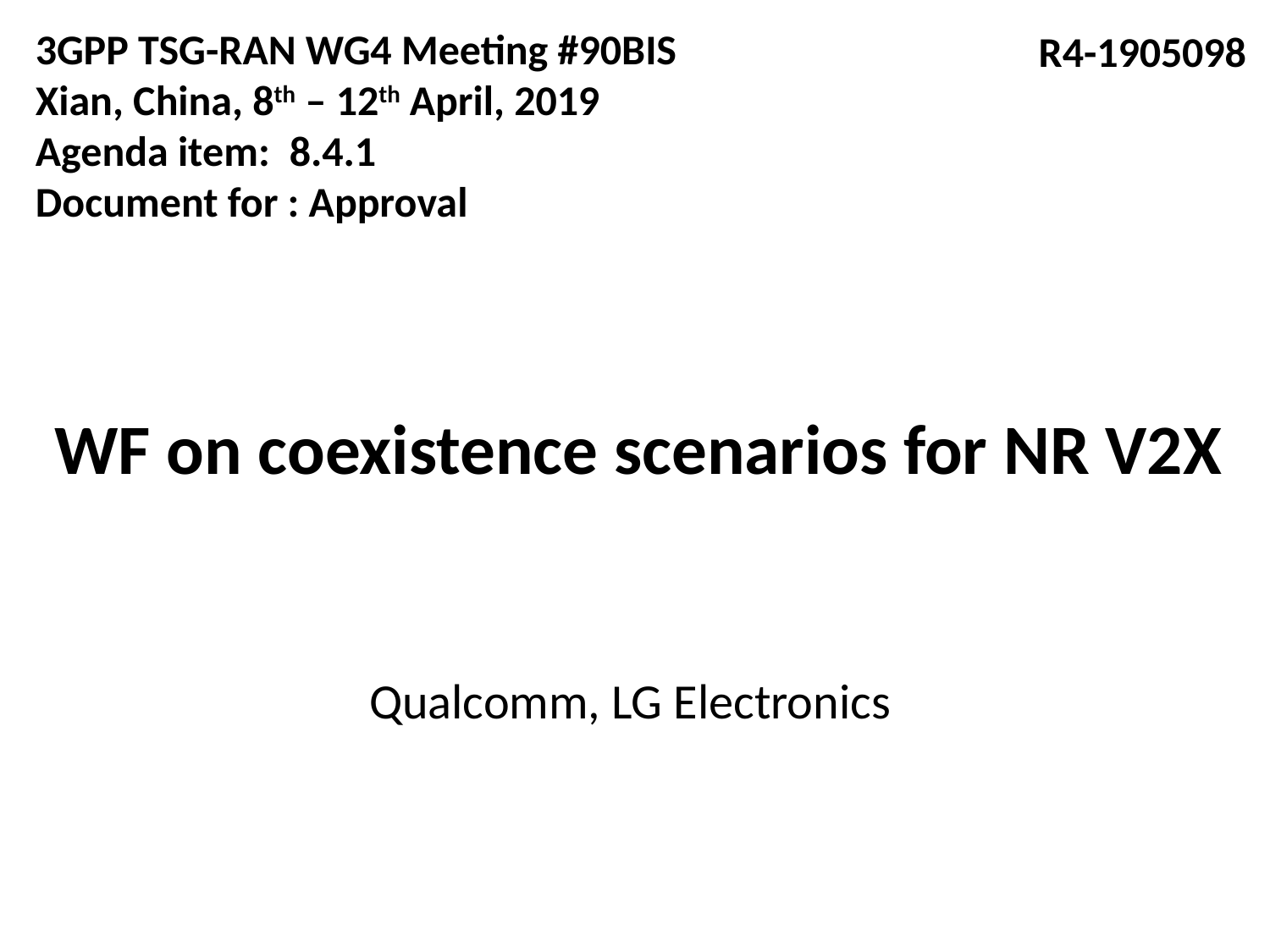

3GPP TSG-RAN WG4 Meeting #90BIS
Xian, China, 8th – 12th April, 2019
Agenda item:	8.4.1
Document for : Approval
R4-1905098
WF on coexistence scenarios for NR V2X
Qualcomm, LG Electronics